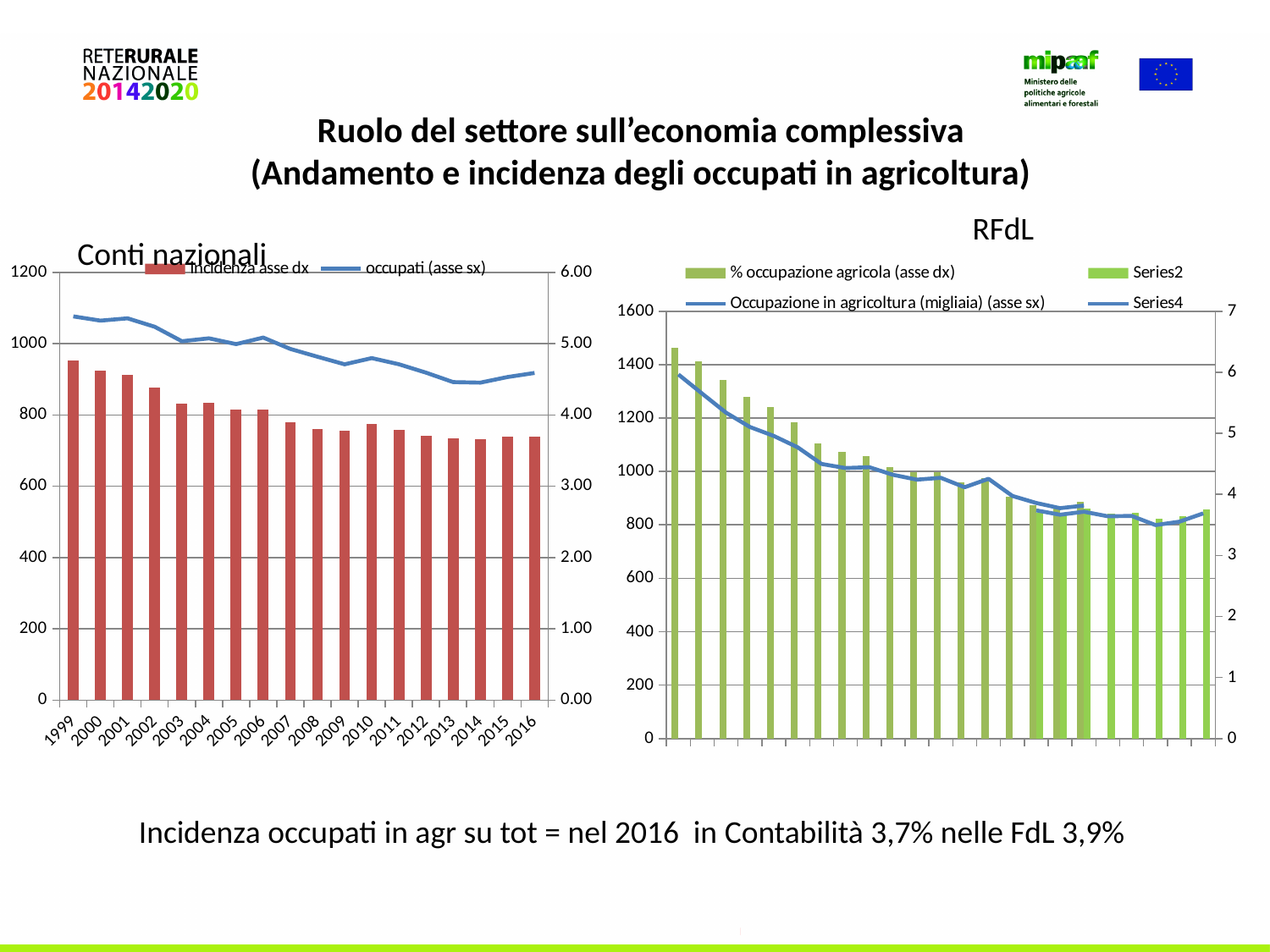

# Ruolo del settore sull’economia complessiva (Andamento e incidenza degli occupati in agricoltura)
RFdL
Conti nazionali

### Chart

| Category | % occupazione agricola (asse dx) |  | Occupazione in agricoltura (migliaia) (asse sx) |  |
|---|---|---|---|---|
| 1993 | 6.397183895276738 | None | 1363.022 | None |
| 1994 | 6.173095929995574 | None | 1291.069 | None |
| 1995 | 5.875739327467168 | None | 1219.868 | None |
| 1996 | 5.60193901246683 | None | 1166.259 | None |
| 1997 | 5.430761547892534 | None | 1132.725 | None |
| 1998 | 5.180462344264221 | None | 1090.379 | None |
| 1999 | 4.832226676591075 | None | 1028.08 | None |
| 2000 | 4.689809541058166 | None | 1012.742 | None |
| 2001 | 4.624752622782391 | None | 1015.824 | None |
| 2002 | 4.440797841824648 | None | 987.168 | None |
| 2003 | 4.35790373834973 | None | 969.382 | None |
| 2004 | 4.365244854754925 | None | 976.186 | None |
| 2005 | 4.198772142798392 | None | 940.819 | None |
| 2006 | 4.272874108879562 | None | 972.403 | None |
| 2007 | 3.9671420314892507 | None | 908.254 | None |
| 2008 | 3.819435722666458 | 3.6990520887775267 | 881.921 | 854.124 |
| 2009 | 3.7993114853446786 | 3.6906886106959873 | 862.395 | 837.739 |
| 2010 | 3.8730221216430016 | 3.769212681416264 | 872.47 | 849.085 |
| 2011 | None | 3.6813170085250877 | None | 831.913 |
| 2012 | None | 3.6930783966708103 | None | 833.379 |
| 2013 | None | 3.601328223947733 | None | 799.154 |
| 2014 | None | 3.6435702866526234 | None | 811.748 |
| 2015 | None | 3.7518329268966366 | None | 842.84 |

### Chart

| Category | incidenza asse dx | occupati (asse sx) |
|---|---|---|
| 1999 | 4.767282228422125 | 1076.5 |
| 2000 | 4.624413043572692 | 1064.6 |
| 2001 | 4.563056749583569 | 1071.1 |
| 2002 | 4.388412646538794 | 1047.4 |
| 2003 | 4.15725558367984 | 1006.8 |
| 2004 | 4.1658800062385595 | 1015.0 |
| 2005 | 4.076518388820185 | 998.8 |
| 2006 | 4.071038032645155 | 1017.1 |
| 2007 | 3.894856275375669 | 985.2 |
| 2008 | 3.800514414656084 | 963.4 |
| 2009 | 3.77966339692283 | 942.1 |
| 2010 | 3.8743100336352296 | 959.5 |
| 2011 | 3.7926634383541242 | 942.2 |
| 2012 | 3.7097008657449284 | 918.7 |
| 2013 | 3.668163204894174 | 892.2 |
| 2014 | 3.6590877342909027 | 890.6 |
| 2015 | 3.699048303106482 | 906.4 |
| 2016 | 3.6986588432523044 | 917.8 |
Incidenza occupati in agr su tot = nel 2016  in Contabilità 3,7% nelle FdL 3,9%